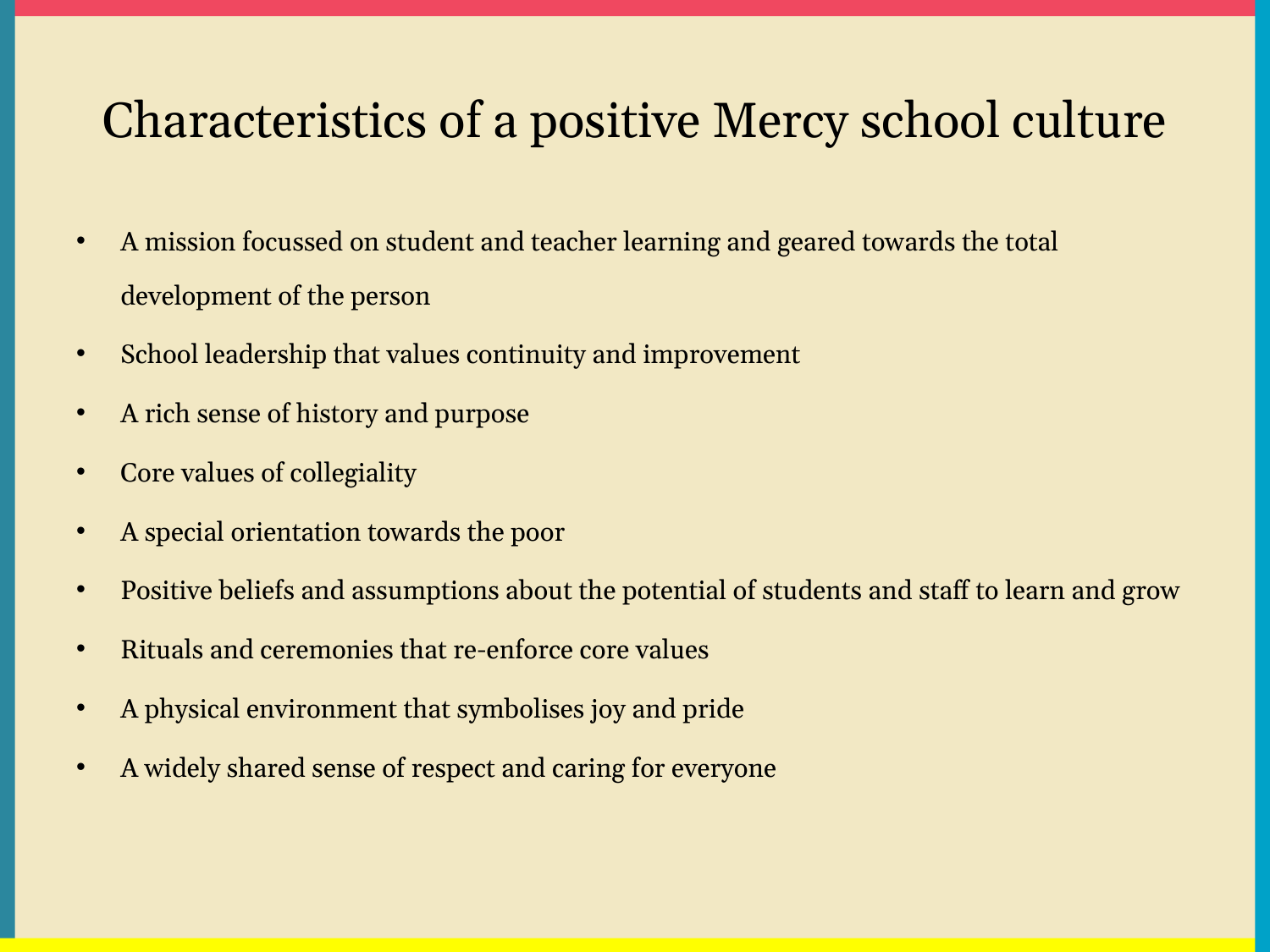

# Characteristics of a positive Mercy school culture
A mission focussed on student and teacher learning and geared towards the total development of the person
School leadership that values continuity and improvement
A rich sense of history and purpose
Core values of collegiality
A special orientation towards the poor
Positive beliefs and assumptions about the potential of students and staff to learn and grow
Rituals and ceremonies that re-enforce core values
A physical environment that symbolises joy and pride
A widely shared sense of respect and caring for everyone